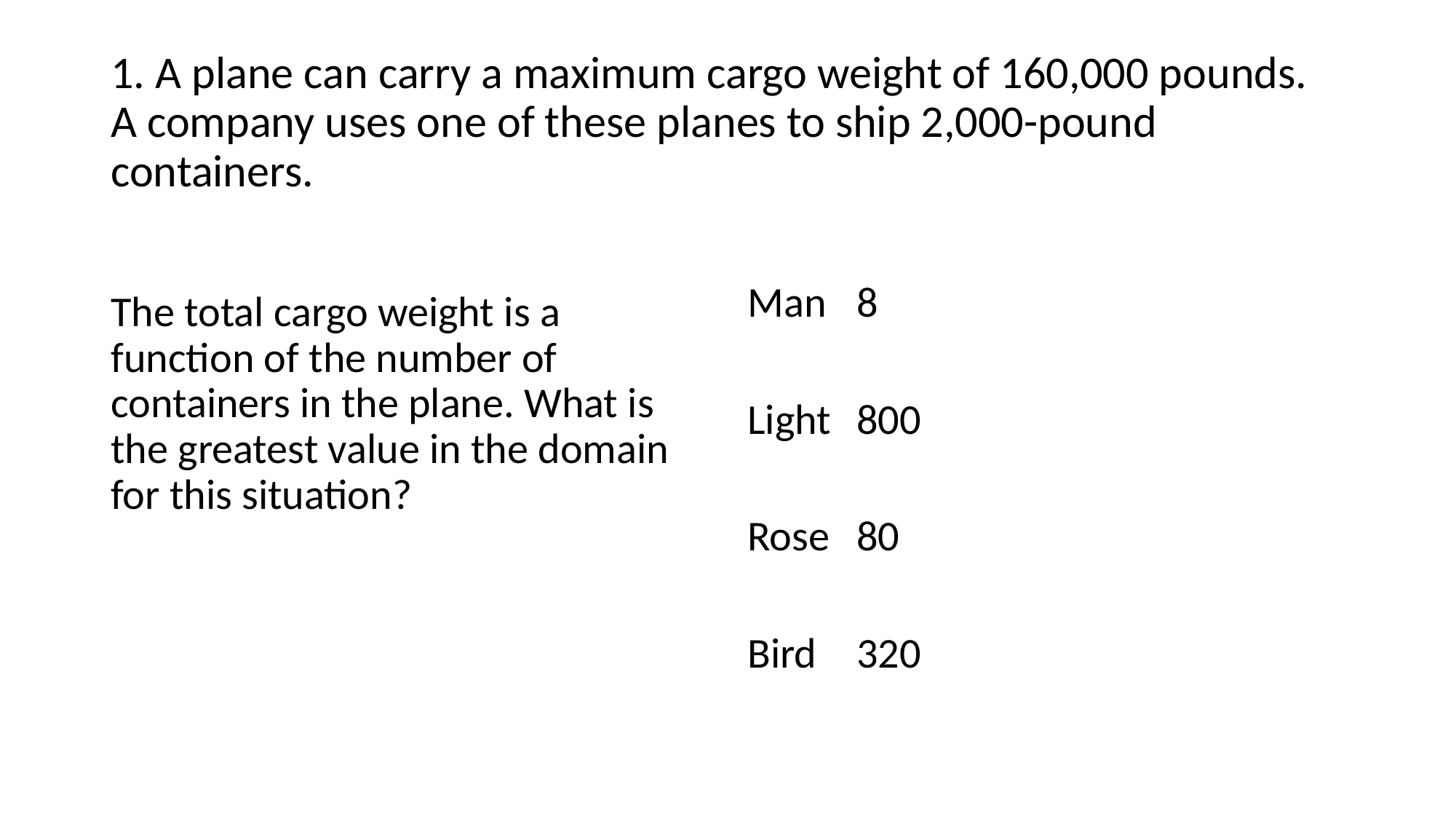

# 1. A plane can carry a maximum cargo weight of 160,000 pounds. A company uses one of these planes to ship 2,000-pound containers.

The total cargo weight is a function of the number of containers in the plane. What is the greatest value in the domain for this situation?
Man	8
Light	800
Rose	80
Bird	320